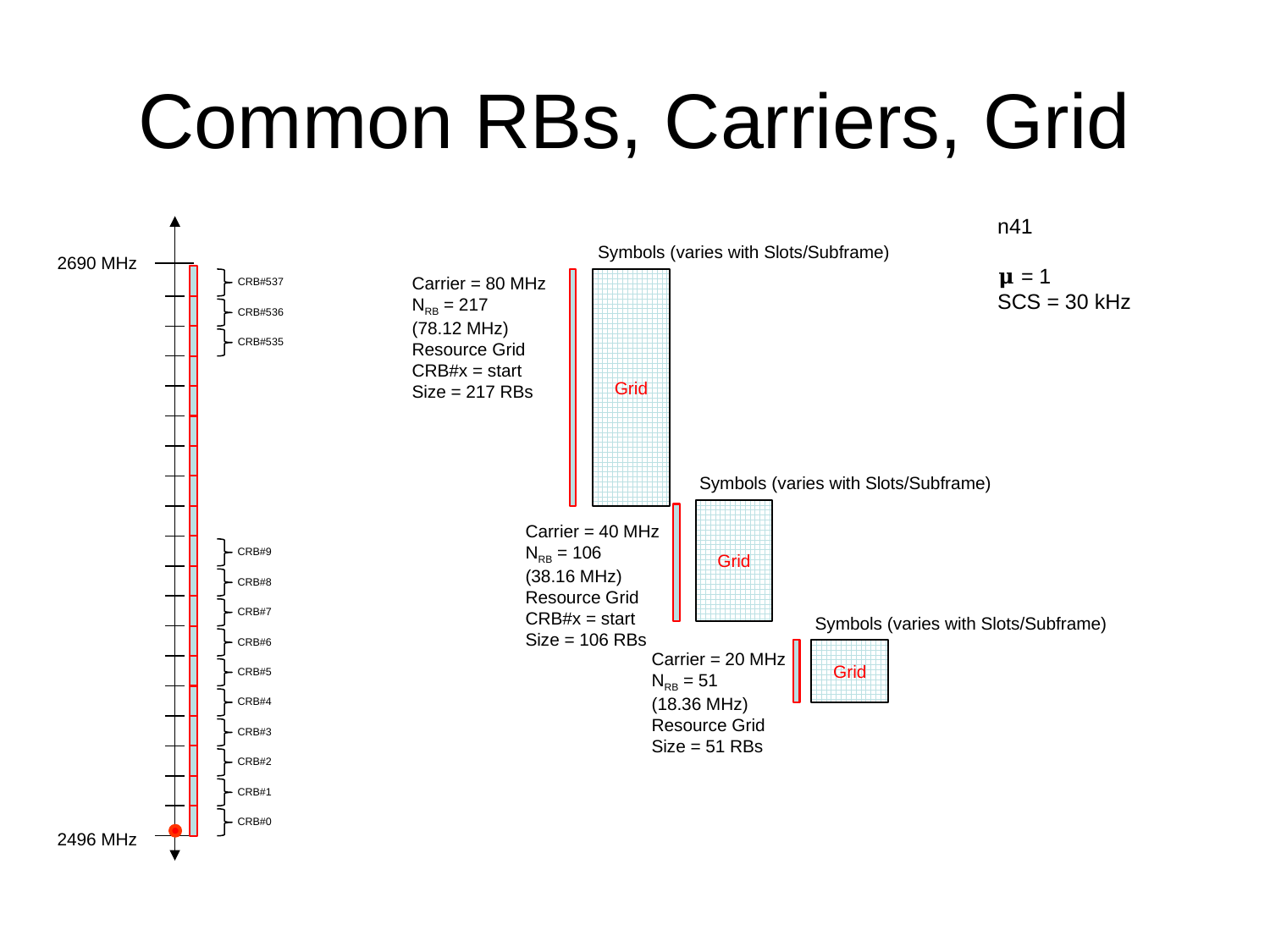

# Common RBs, Carriers, Grid
n41

𝛍 = 1
SCS = 30 kHz
Symbols (varies with Slots/Subframe)
2690 MHz
Carrier = 80 MHz
NRB = 217
(78.12 MHz)
Resource Grid
CRB#x = start
Size = 217 RBs

Grid
CRB#537

CRB#536

CRB#535

Symbols (varies with Slots/Subframe)

Grid

Carrier = 40 MHz
NRB = 106
(38.16 MHz)
Resource Grid
CRB#x = start
Size = 106 RBs

CRB#9

CRB#8

CRB#7
Symbols (varies with Slots/Subframe)

CRB#6

Grid
Carrier = 20 MHz
NRB = 51
(18.36 MHz)
Resource Grid
Size = 51 RBs

CRB#5

CRB#4

CRB#3

CRB#2

CRB#1

CRB#0
2496 MHz